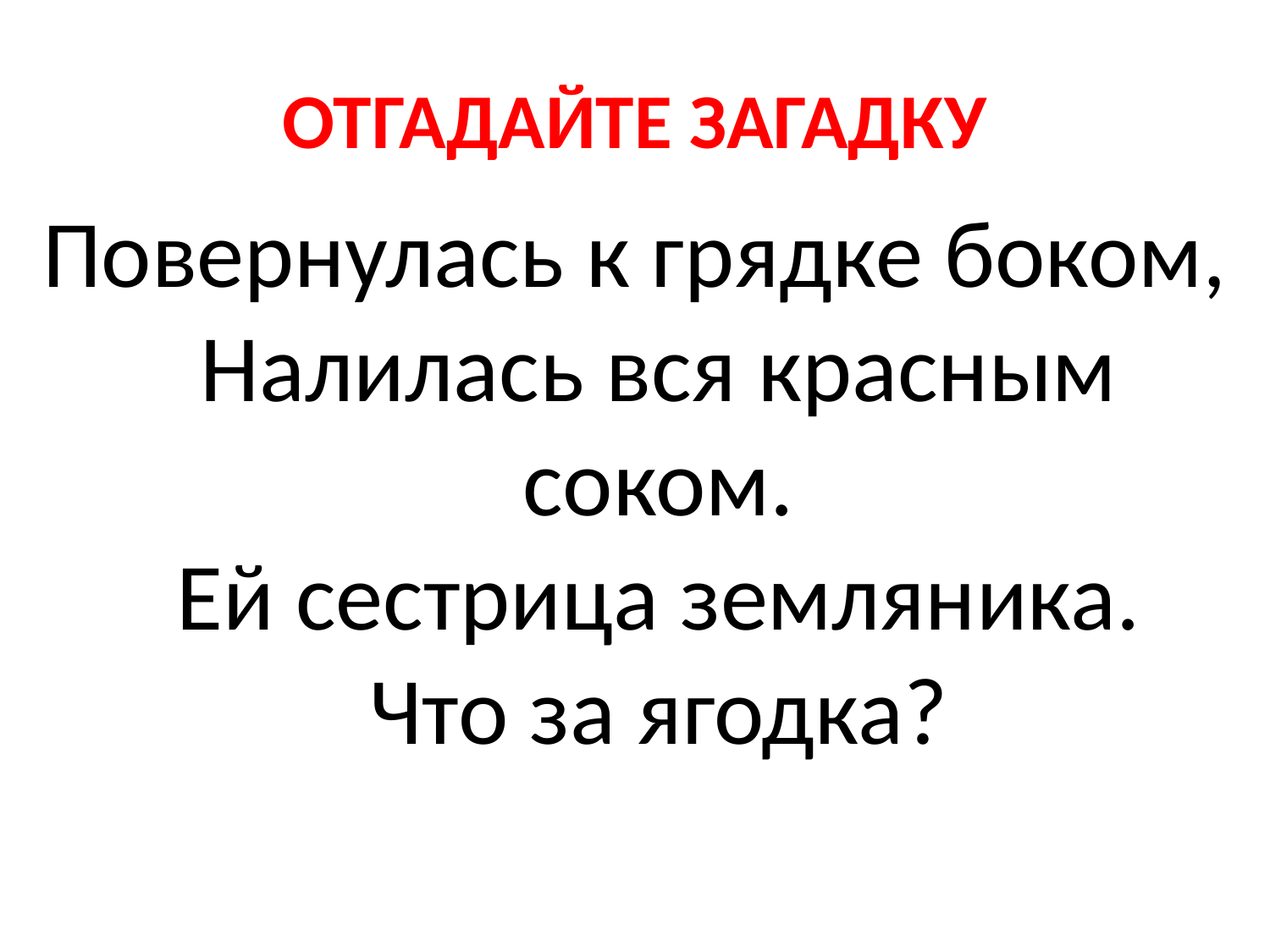

# ОТГАДАЙТЕ ЗАГАДКУ
Повернулась к грядке боком,
Налилась вся красным соком.
Ей сестрица земляника.
Что за ягодка?